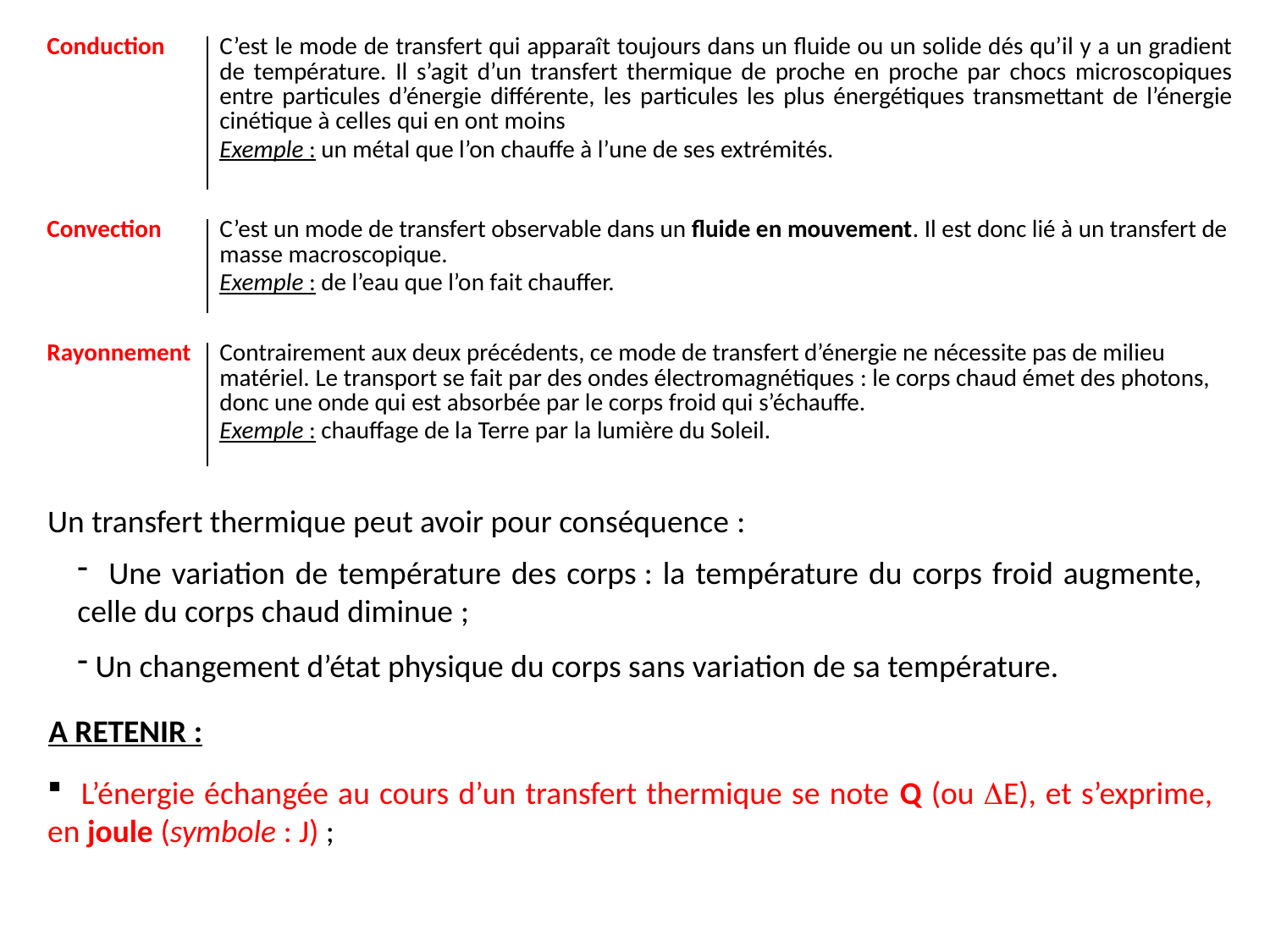

| Conduction | C’est le mode de transfert qui apparaît toujours dans un fluide ou un solide dés qu’il y a un gradient de température. Il s’agit d’un transfert thermique de proche en proche par chocs microscopiques entre particules d’énergie différente, les particules les plus énergétiques transmettant de l’énergie cinétique à celles qui en ont moins Exemple : un métal que l’on chauffe à l’une de ses extrémités. |
| --- | --- |
|  |  |
| Convection | C’est un mode de transfert observable dans un fluide en mouvement. Il est donc lié à un transfert de masse macroscopique. Exemple : de l’eau que l’on fait chauffer. |
|  |  |
| Rayonnement | Contrairement aux deux précédents, ce mode de transfert d’énergie ne nécessite pas de milieu matériel. Le transport se fait par des ondes électromagnétiques : le corps chaud émet des photons, donc une onde qui est absorbée par le corps froid qui s’échauffe. Exemple : chauffage de la Terre par la lumière du Soleil. |
Un transfert thermique peut avoir pour conséquence :
  Une variation de température des corps : la température du corps froid augmente, celle du corps chaud diminue ;

 Un changement d’état physique du corps sans variation de sa température.
A RETENIR :
  L’énergie échangée au cours d’un transfert thermique se note Q (ou ΔE), et s’exprime, en joule (symbole : J) ;